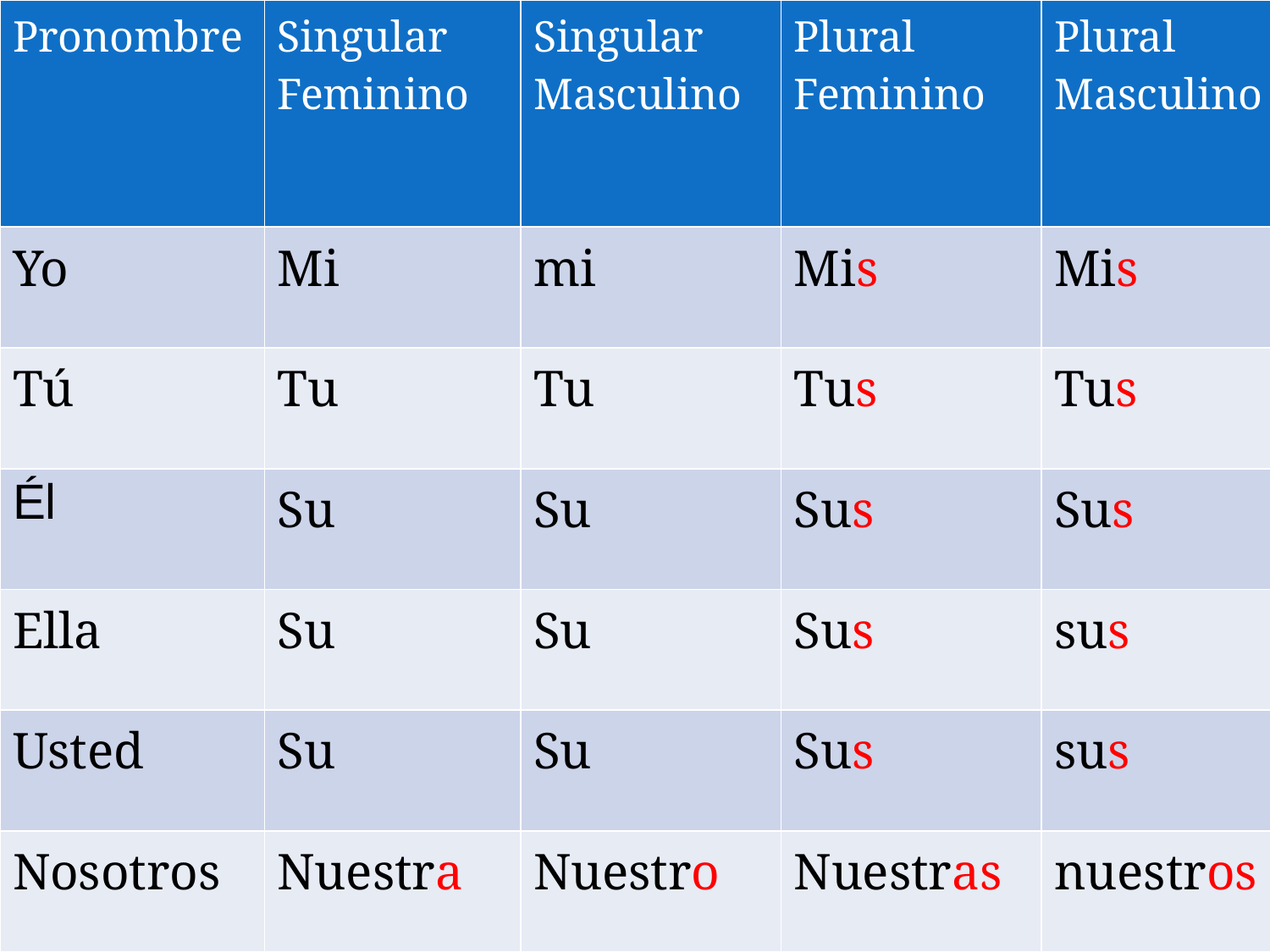

| Pronombre | Singular Feminino | Singular Masculino | Plural Feminino | Plural Masculino |
| --- | --- | --- | --- | --- |
| Yo | Mi | mi | Mis | Mis |
| Tú | Tu | Tu | Tus | Tus |
| Él | Su | Su | Sus | Sus |
| Ella | Su | Su | Sus | sus |
| Usted | Su | Su | Sus | sus |
| Nosotros | Nuestra | Nuestro | Nuestras | nuestros |